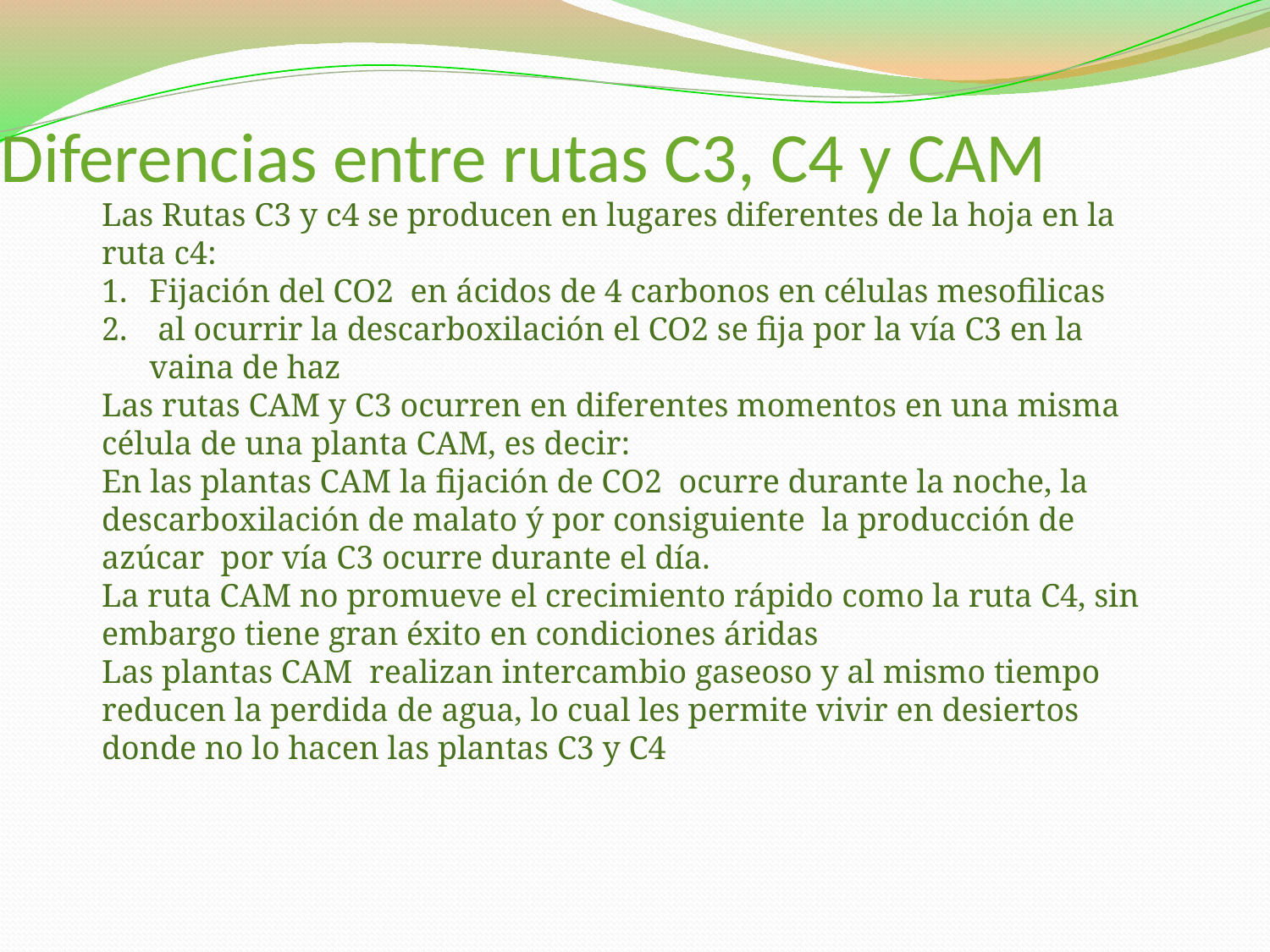

Diferencias entre rutas C3, C4 y CAM
Las Rutas C3 y c4 se producen en lugares diferentes de la hoja en la ruta c4:
Fijación del CO2  en ácidos de 4 carbonos en células mesofilicas
 al ocurrir la descarboxilación el CO2 se fija por la vía C3 en la vaina de haz
Las rutas CAM y C3 ocurren en diferentes momentos en una misma célula de una planta CAM, es decir:
En las plantas CAM la fijación de CO2  ocurre durante la noche, la descarboxilación de malato ý por consiguiente  la producción de azúcar  por vía C3 ocurre durante el día.
La ruta CAM no promueve el crecimiento rápido como la ruta C4, sin embargo tiene gran éxito en condiciones áridas
Las plantas CAM  realizan intercambio gaseoso y al mismo tiempo  reducen la perdida de agua, lo cual les permite vivir en desiertos donde no lo hacen las plantas C3 y C4